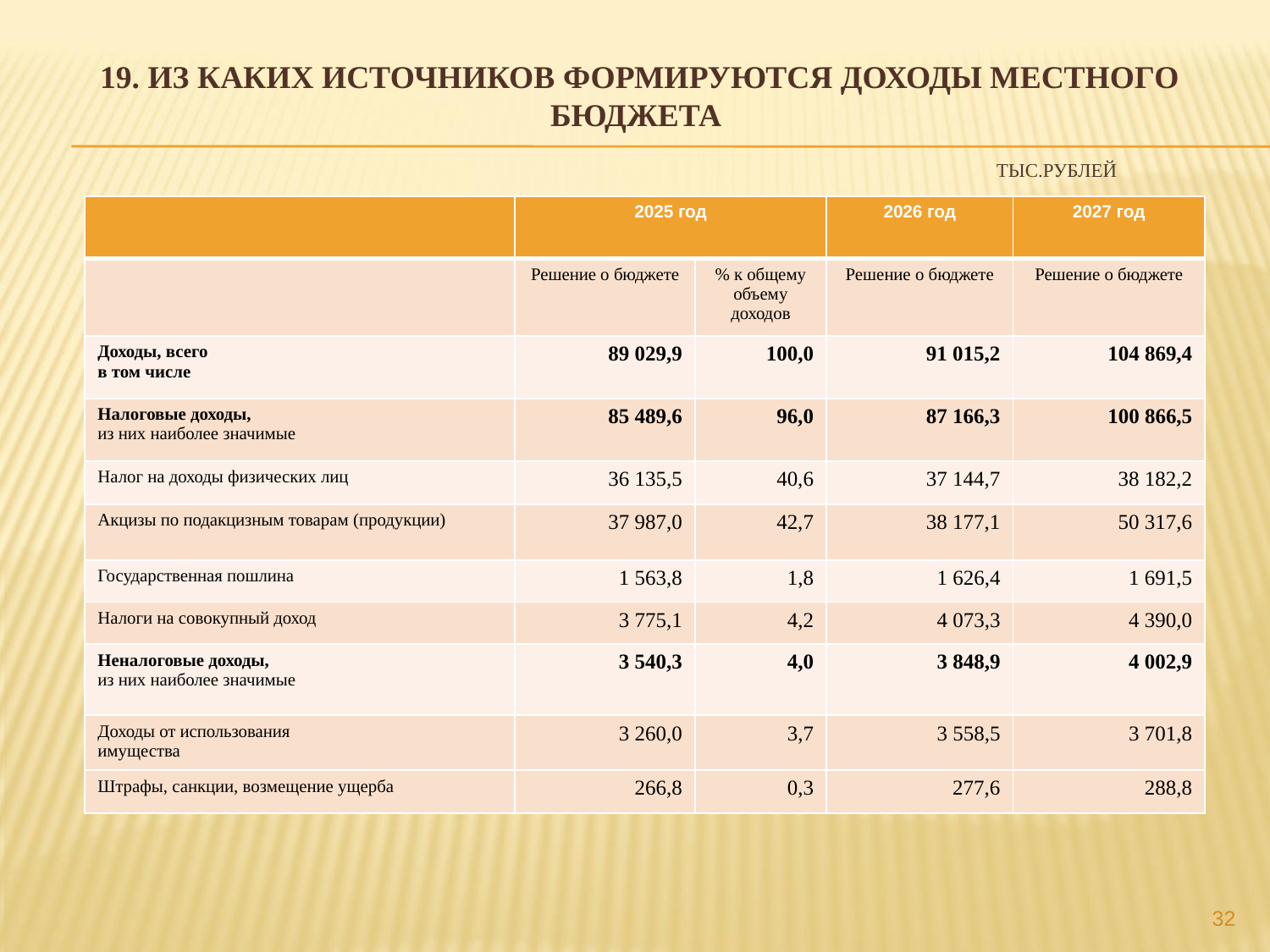

# 19. Из каких источников формируются доходы местного бюджета тыс.рублей
|  | 2025 год |  | 2026 год | 2027 год |
| --- | --- | --- | --- | --- |
|  | Решение о бюджете | % к общему объему доходов | Решение о бюджете | Решение о бюджете |
| Доходы, всего в том числе | 89 029,9 | 100,0 | 91 015,2 | 104 869,4 |
| Налоговые доходы, из них наиболее значимые | 85 489,6 | 96,0 | 87 166,3 | 100 866,5 |
| Налог на доходы физических лиц | 36 135,5 | 40,6 | 37 144,7 | 38 182,2 |
| Акцизы по подакцизным товарам (продукции) | 37 987,0 | 42,7 | 38 177,1 | 50 317,6 |
| Государственная пошлина | 1 563,8 | 1,8 | 1 626,4 | 1 691,5 |
| Налоги на совокупный доход | 3 775,1 | 4,2 | 4 073,3 | 4 390,0 |
| Неналоговые доходы, из них наиболее значимые | 3 540,3 | 4,0 | 3 848,9 | 4 002,9 |
| Доходы от использования имущества | 3 260,0 | 3,7 | 3 558,5 | 3 701,8 |
| Штрафы, санкции, возмещение ущерба | 266,8 | 0,3 | 277,6 | 288,8 |
32